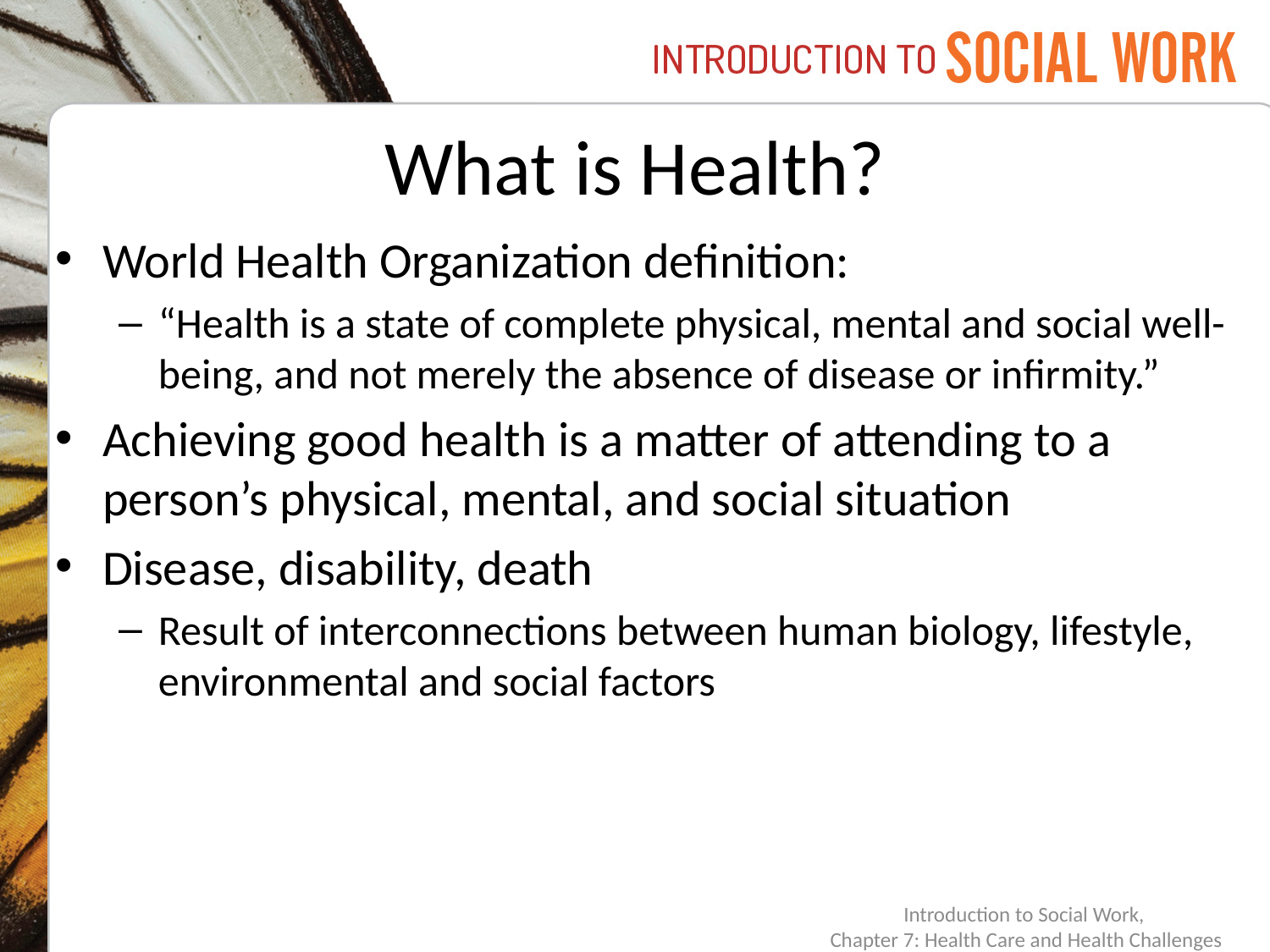

# What is Health?
World Health Organization definition:
“Health is a state of complete physical, mental and social well-being, and not merely the absence of disease or infirmity.”
Achieving good health is a matter of attending to a person’s physical, mental, and social situation
Disease, disability, death
Result of interconnections between human biology, lifestyle, environmental and social factors

Introduction to Social Work,
Chapter 7: Health Care and Health Challenges